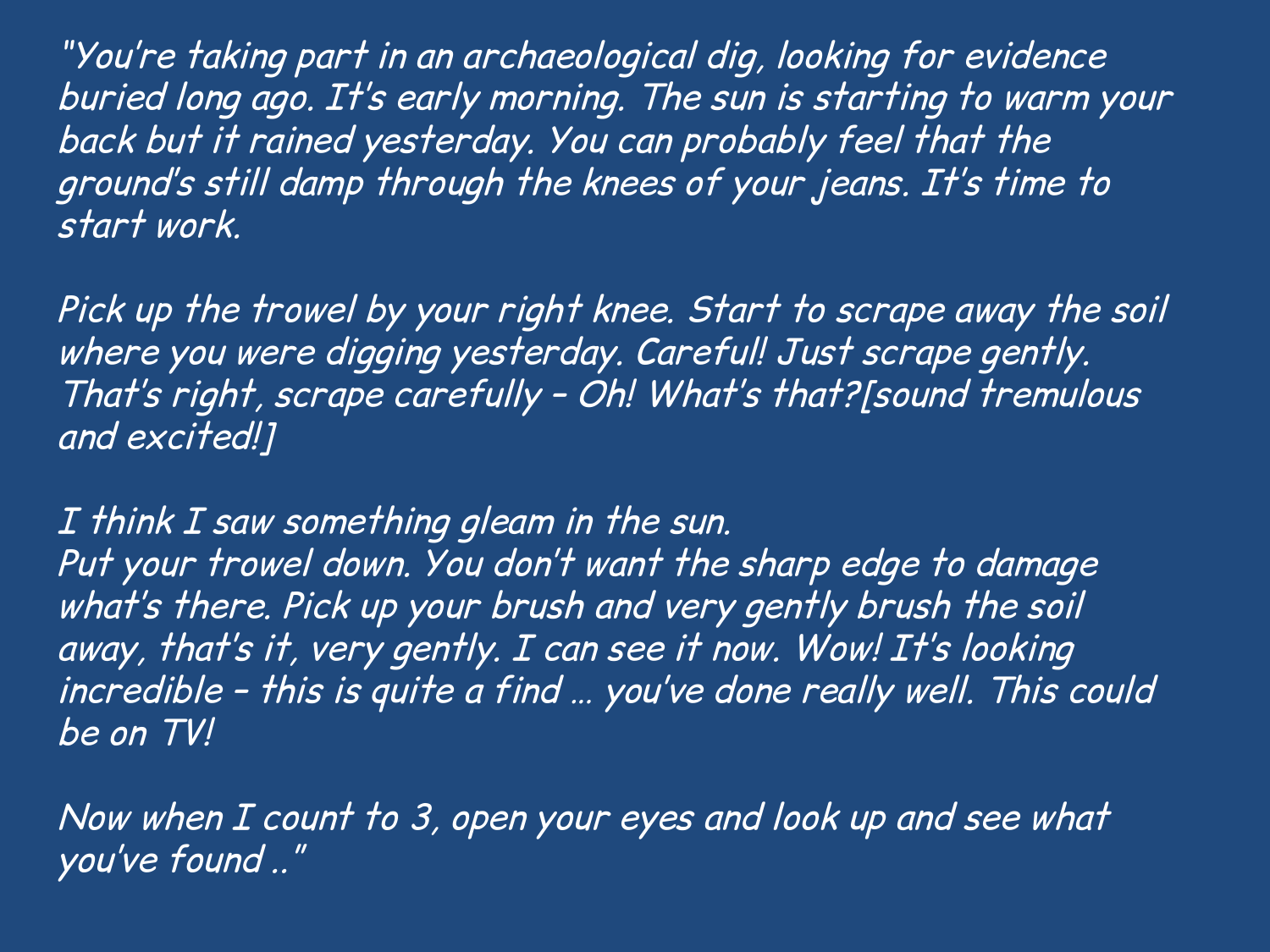

“You’re taking part in an archaeological dig, looking for evidence buried long ago. It’s early morning. The sun is starting to warm your back but it rained yesterday. You can probably feel that the ground’s still damp through the knees of your jeans. It’s time to start work.

Pick up the trowel by your right knee. Start to scrape away the soil where you were digging yesterday. Careful! Just scrape gently. That’s right, scrape carefully – Oh! What’s that?[sound tremulous and excited!]

I think I saw something gleam in the sun.
Put your trowel down. You don’t want the sharp edge to damage what’s there. Pick up your brush and very gently brush the soil away, that’s it, very gently. I can see it now. Wow! It’s looking incredible – this is quite a find … you’ve done really well. This could be on TV!

Now when I count to 3, open your eyes and look up and see what you’ve found ..”